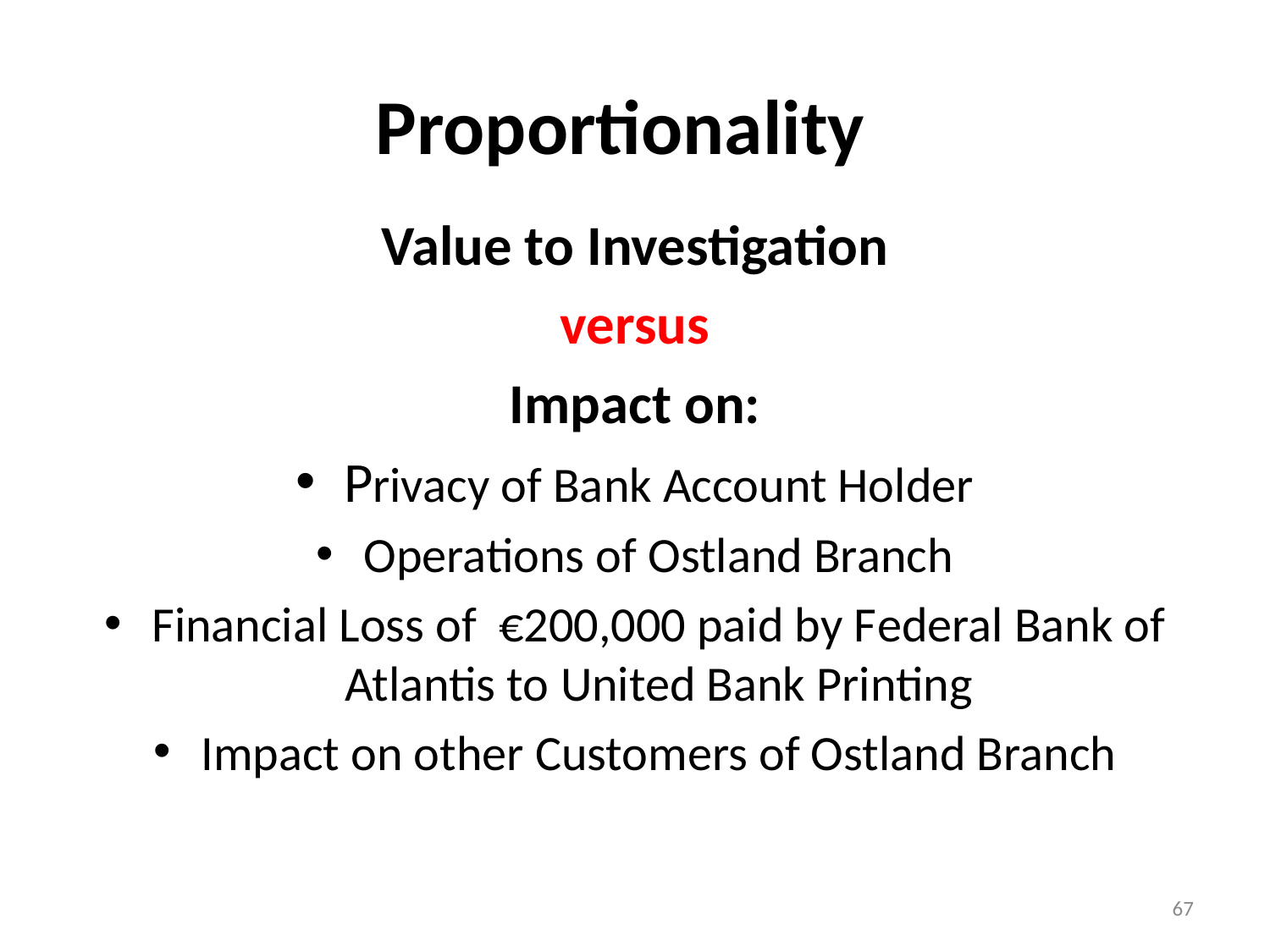

# Proportionality

Value to Investigation
versus
Impact on:
Privacy of Bank Account Holder
Operations of Ostland Branch
Financial Loss of  €200,000 paid by Federal Bank of Atlantis to United Bank Printing
Impact on other Customers of Ostland Branch
67